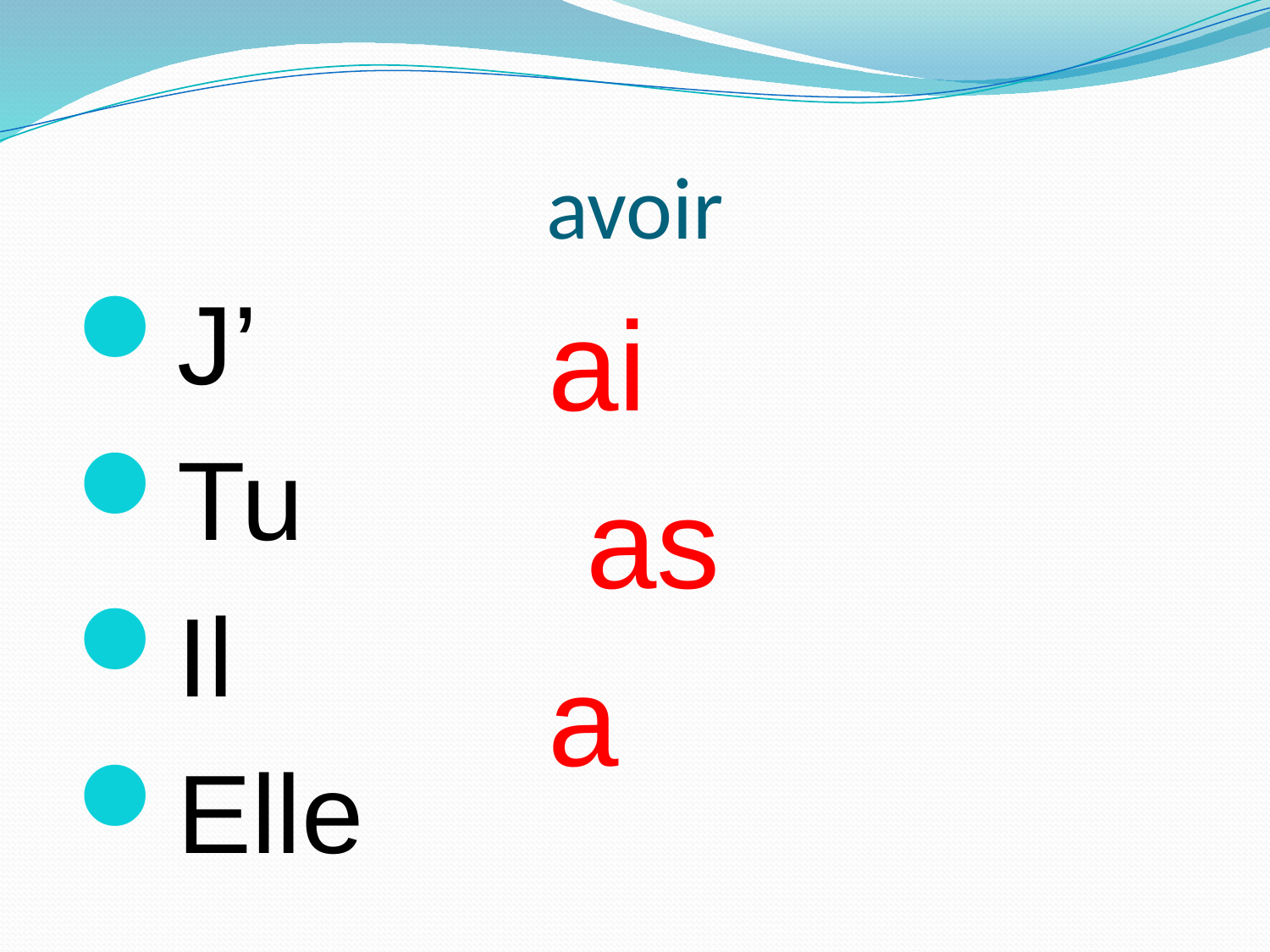

# avoir
J’
Tu
Il
Elle
ai
	as
a